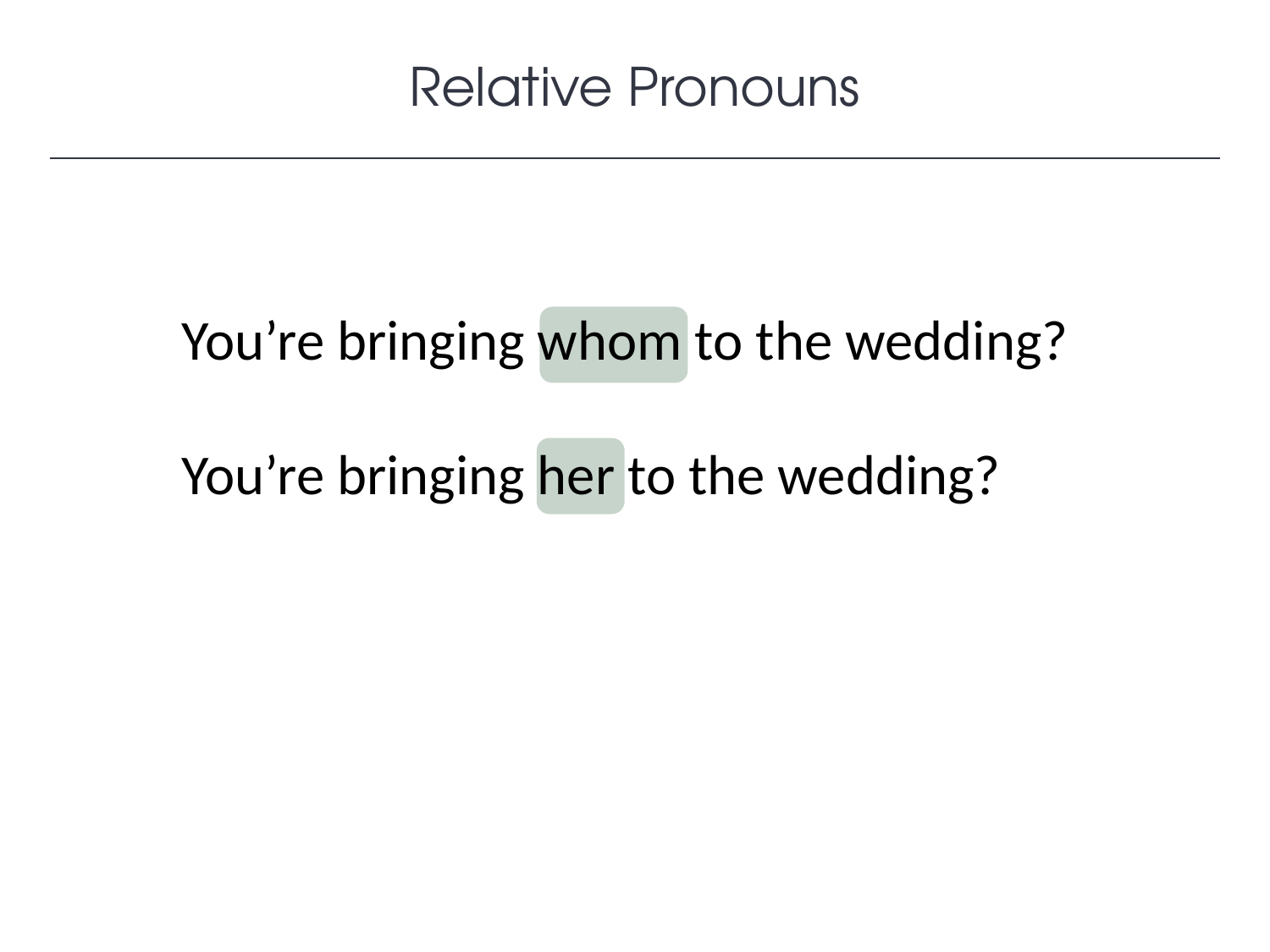

Relative Pronouns
HAWKES LEARNING
You’re bringing whom to the wedding?

You’re bringing her to the wedding?